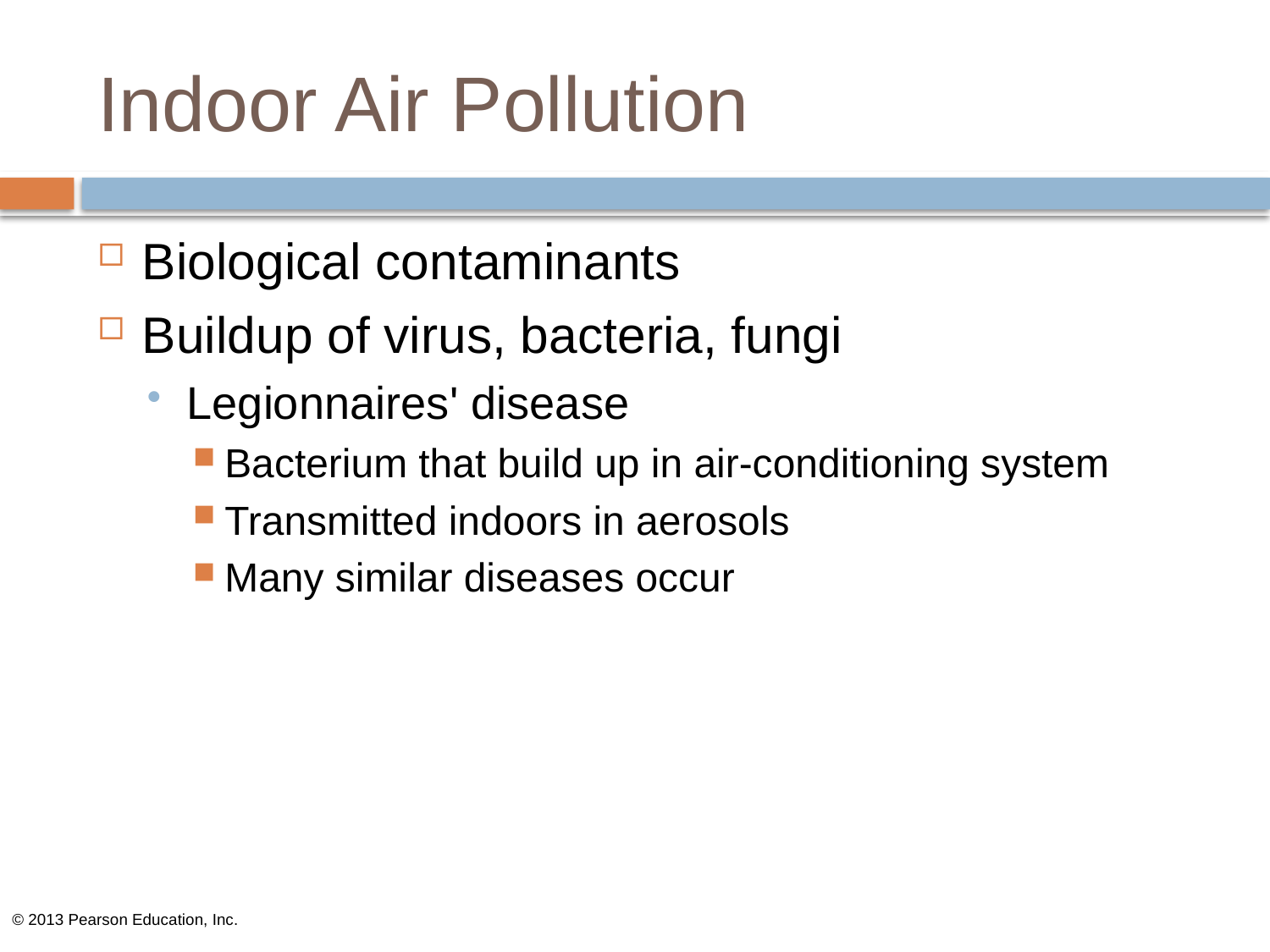

# Indoor Air Pollution
Biological contaminants
Buildup of virus, bacteria, fungi
Legionnaires' disease
Bacterium that build up in air-conditioning system
Transmitted indoors in aerosols
Many similar diseases occur